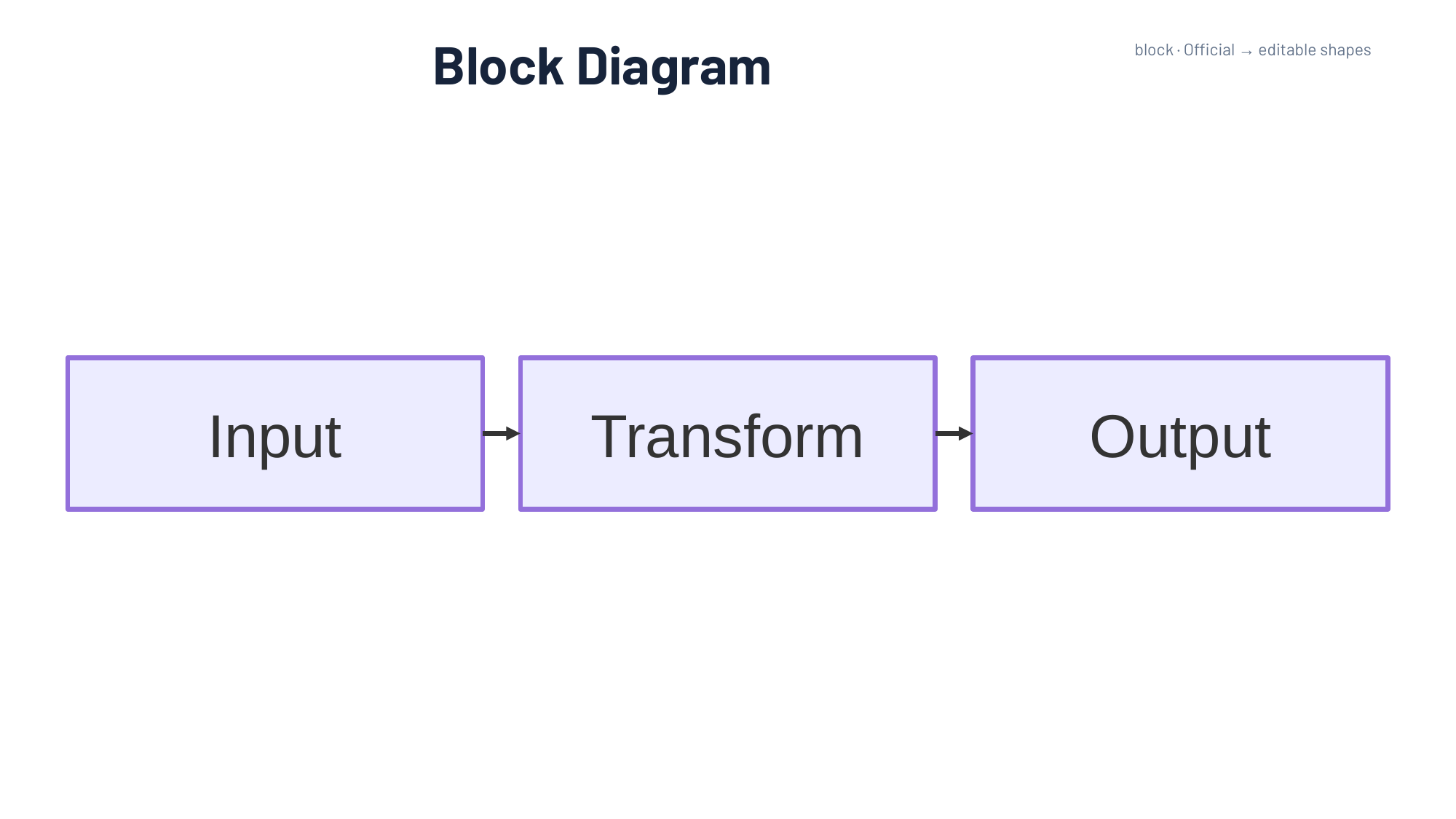

Block Diagram
block · Official → editable shapes

Input
Transform
Output